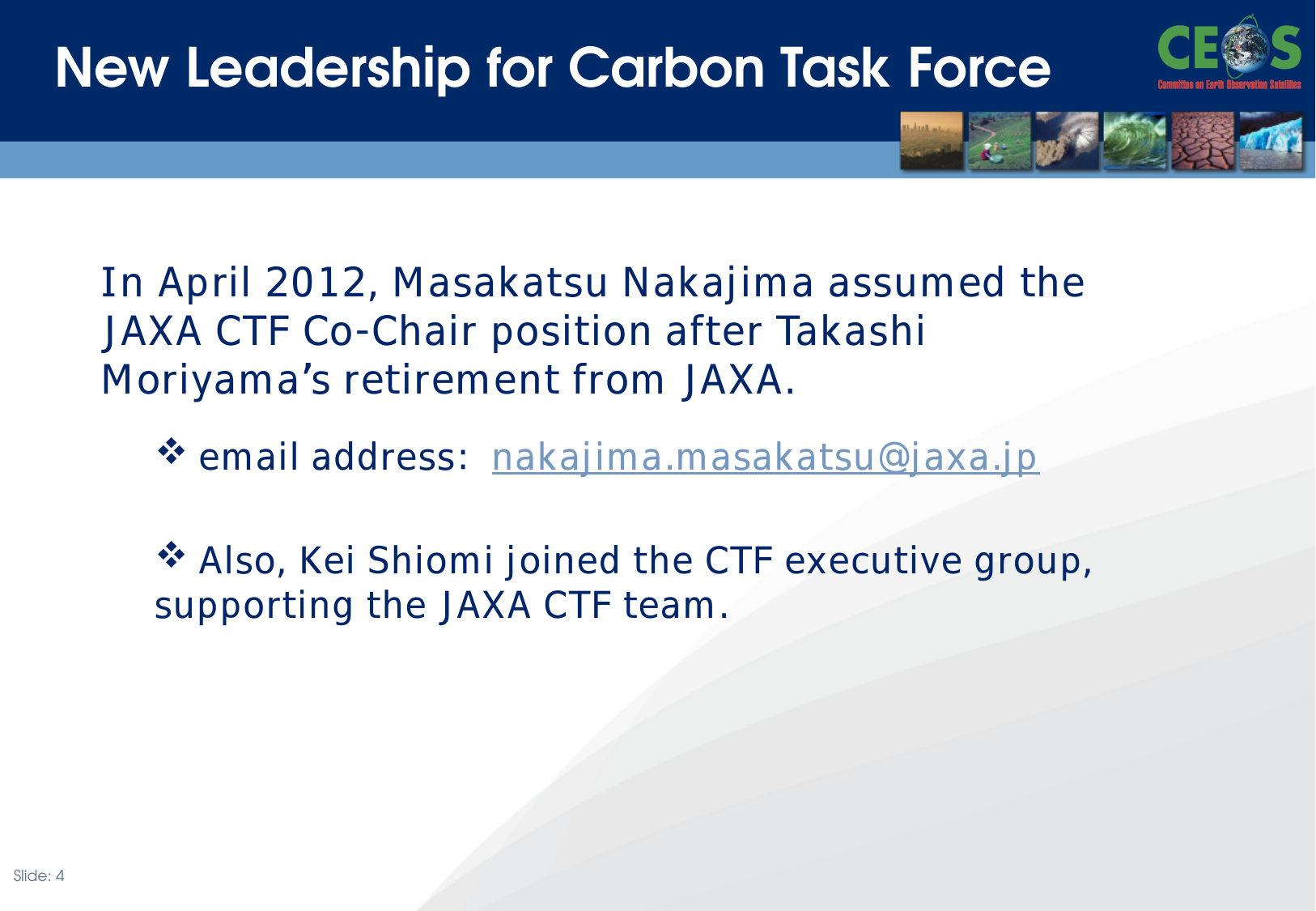

# New Leadership for Carbon Task Force
In April 2012, Masakatsu Nakajima assumed the JAXA CTF Co-Chair position after Takashi Moriyama’s retirement from JAXA.

 email address:  nakajima.masakatsu@jaxa.jp

 Also, Kei Shiomi joined the CTF executive group, supporting the JAXA CTF team.